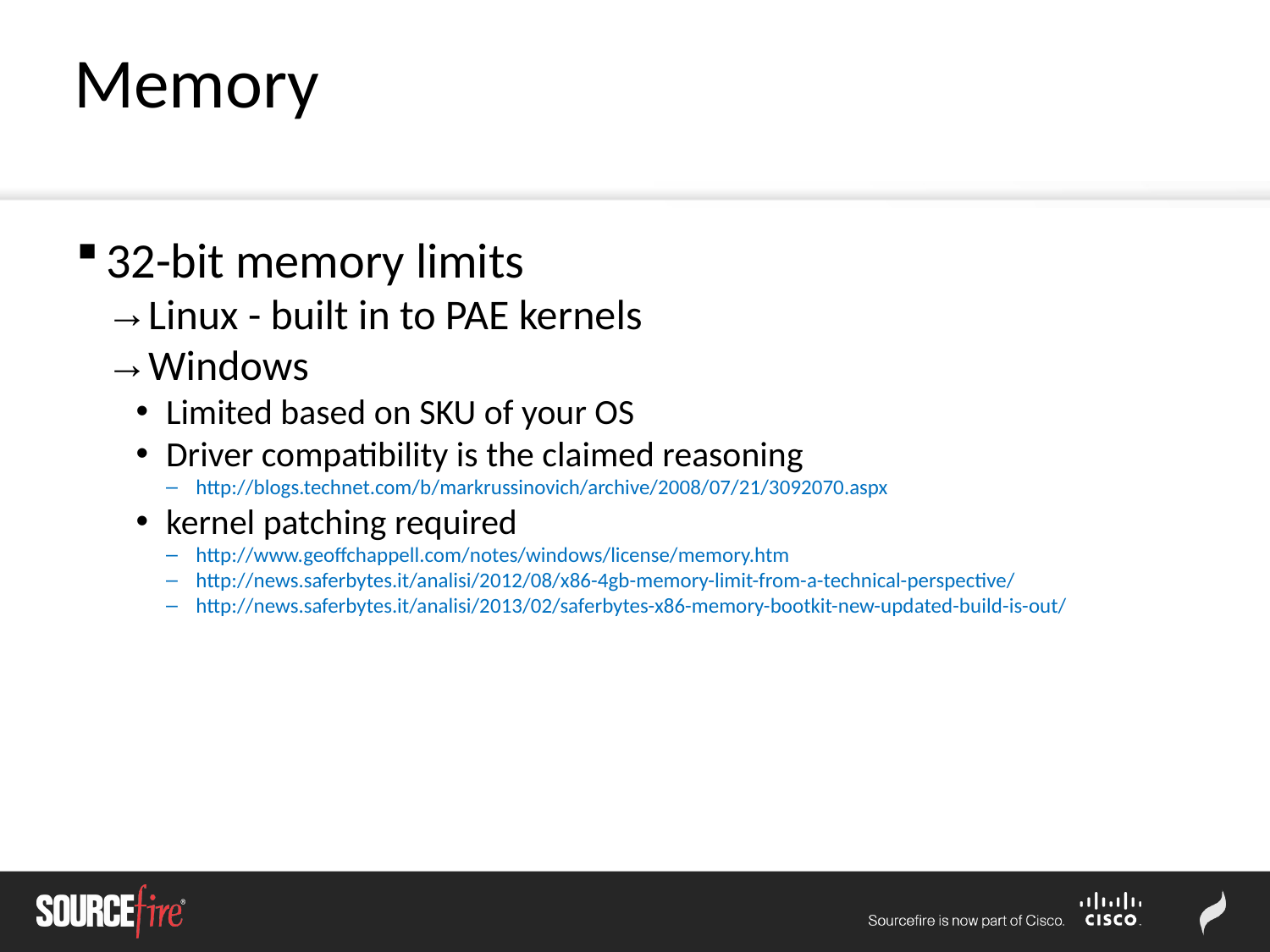

Memory
32-bit memory limits
Linux - built in to PAE kernels
Windows
Limited based on SKU of your OS
Driver compatibility is the claimed reasoning
http://blogs.technet.com/b/markrussinovich/archive/2008/07/21/3092070.aspx
kernel patching required
http://www.geoffchappell.com/notes/windows/license/memory.htm
http://news.saferbytes.it/analisi/2012/08/x86-4gb-memory-limit-from-a-technical-perspective/
http://news.saferbytes.it/analisi/2013/02/saferbytes-x86-memory-bootkit-new-updated-build-is-out/